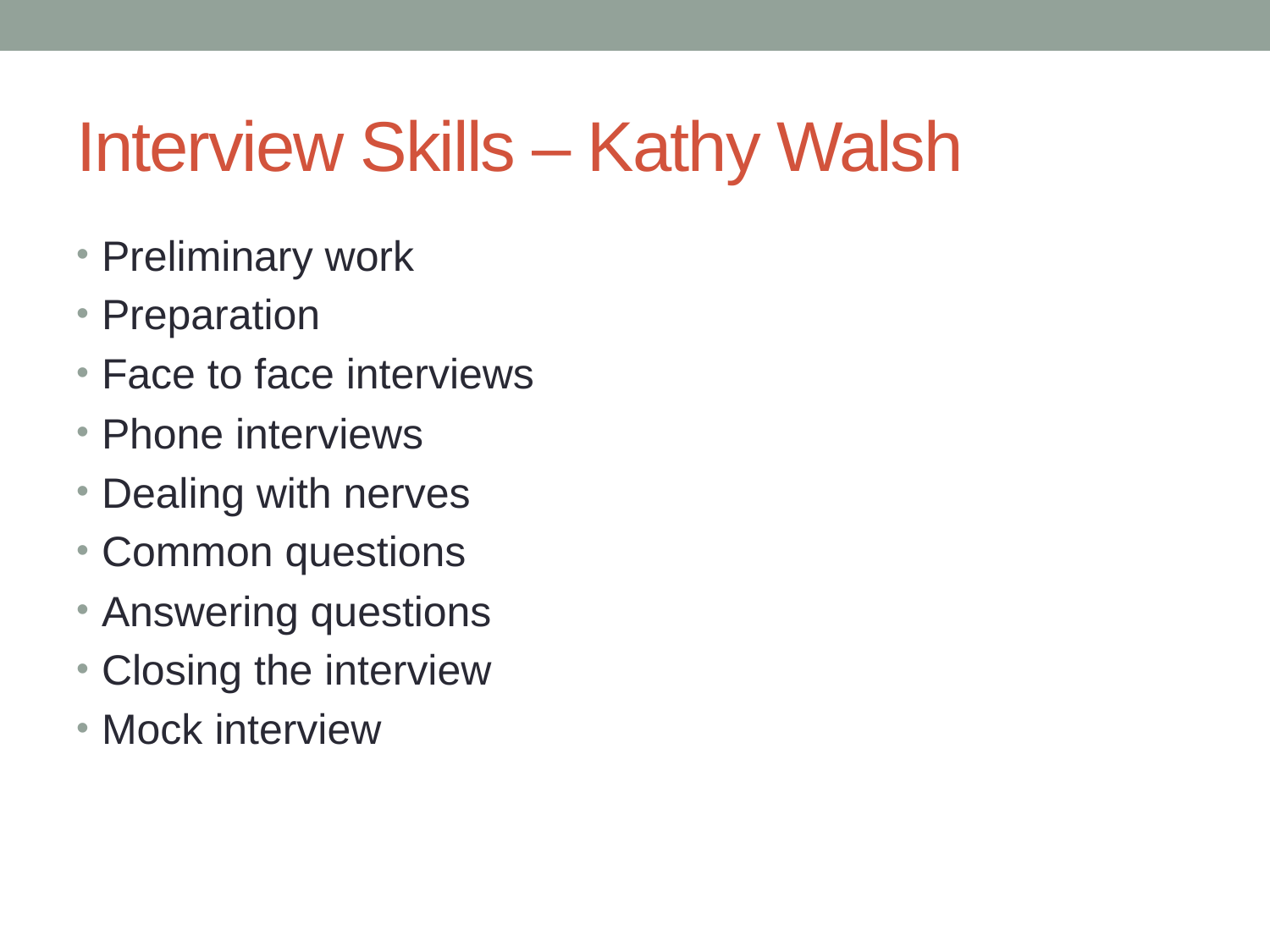

# Interview Skills – Kathy Walsh
Preliminary work
Preparation
Face to face interviews
Phone interviews
Dealing with nerves
Common questions
Answering questions
Closing the interview
Mock interview